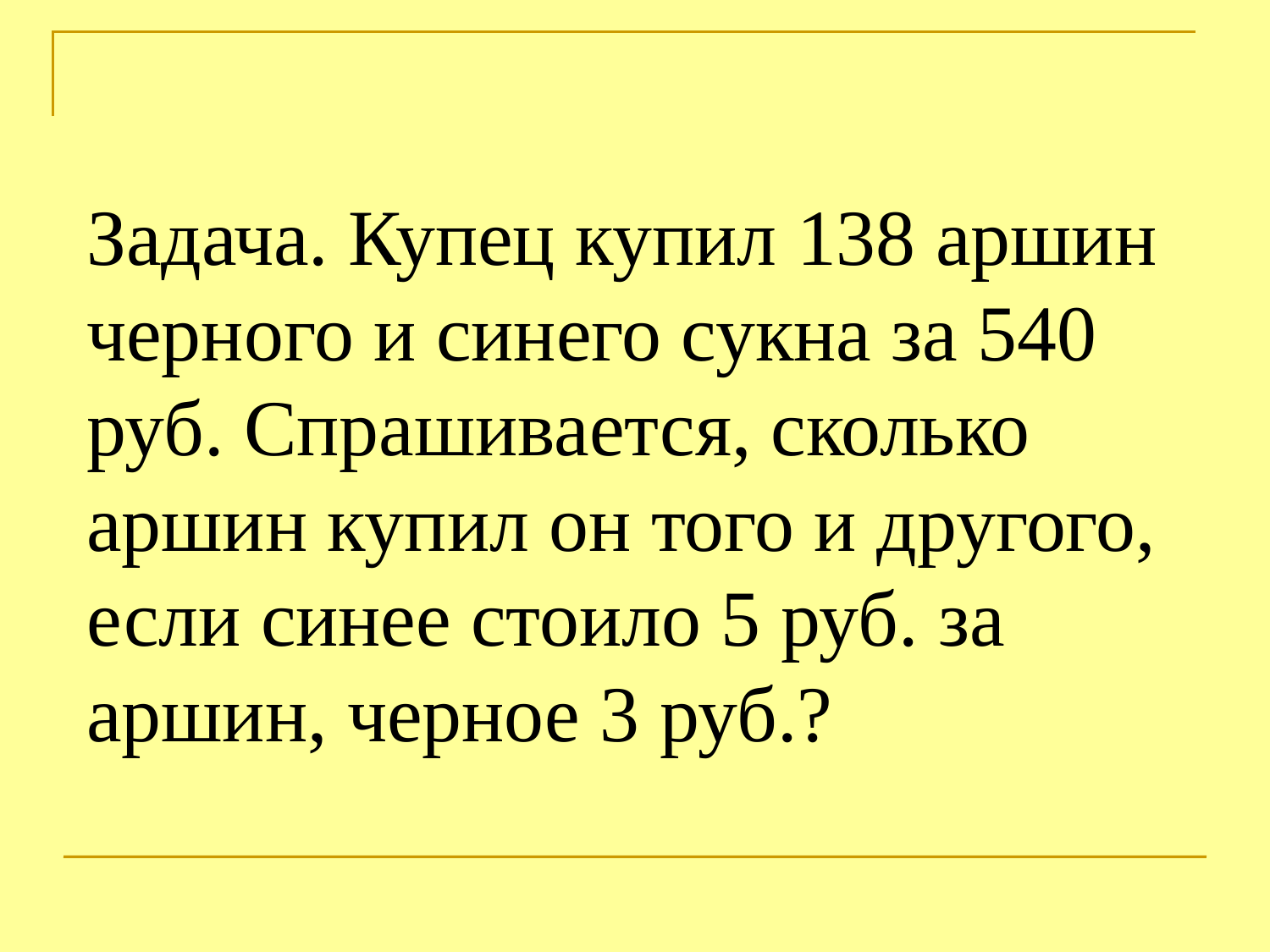

Задача. Купец купил 138 аршин черного и синего сукна за 540 руб. Спрашивается, сколько аршин купил он того и другого, если синее стоило 5 руб. за аршин, черное 3 руб.?